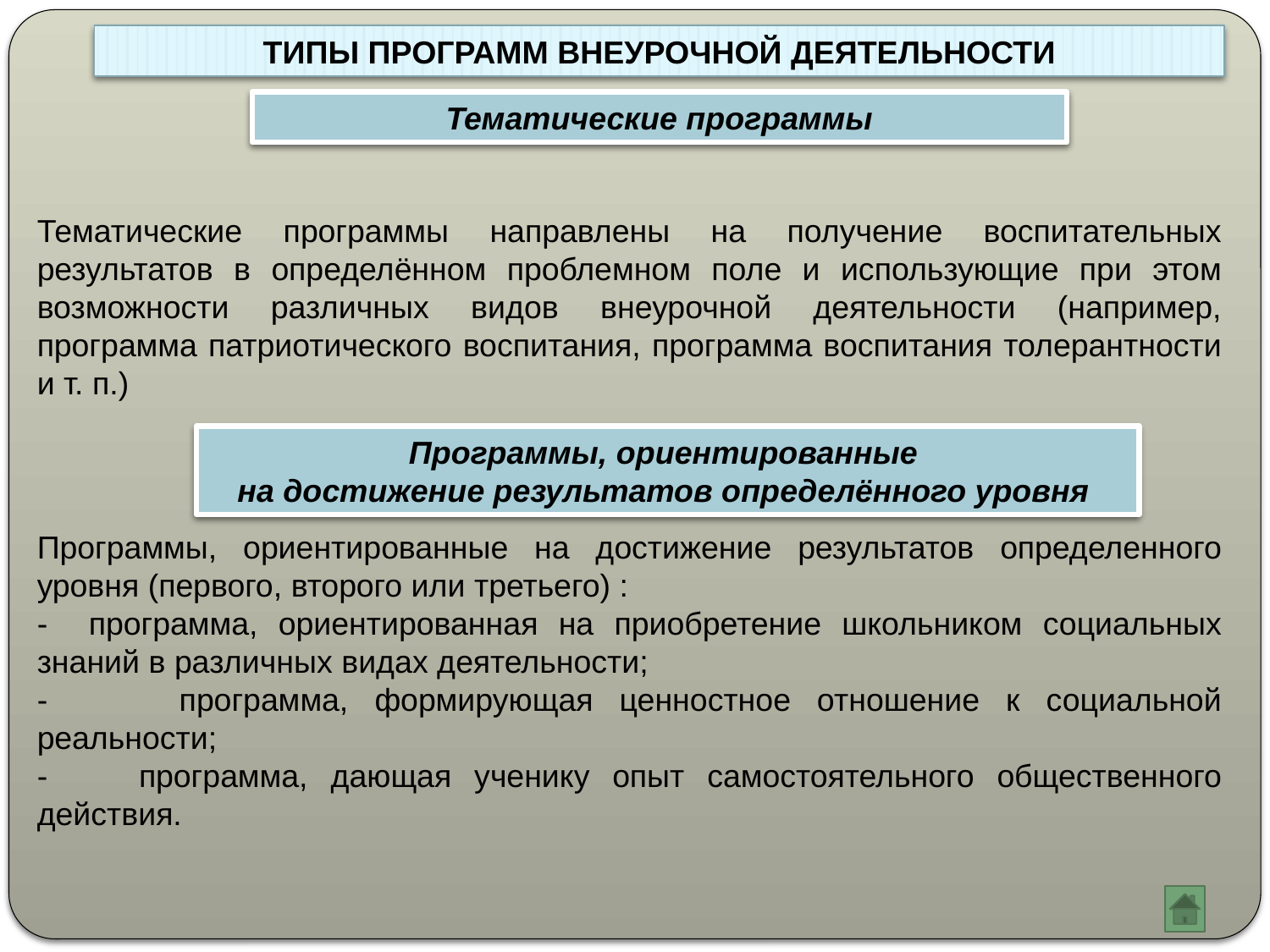

ТИПЫ ПРОГРАММ ВНЕУРОЧНОЙ ДЕЯТЕЛЬНОСТИ

Тематические программы
Тематические программы направлены на получение воспитательных результатов в определённом проблемном поле и использующие при этом возможности различных видов внеурочной деятельности (например, программа патриотического воспитания, программа воспитания толерантности и т. п.)

Программы, ориентированные
на достижение результатов определённого уровня
Программы, ориентированные на достижение результатов определенного уровня (первого, второго или третьего) :
-  программа, ориентированная на приобретение школьником социальных знаний в различных видах деятельности;
-     программа, формирующая ценностное отношение к социальной реальности;
-    программа, дающая ученику опыт самостоятельного общественного действия.